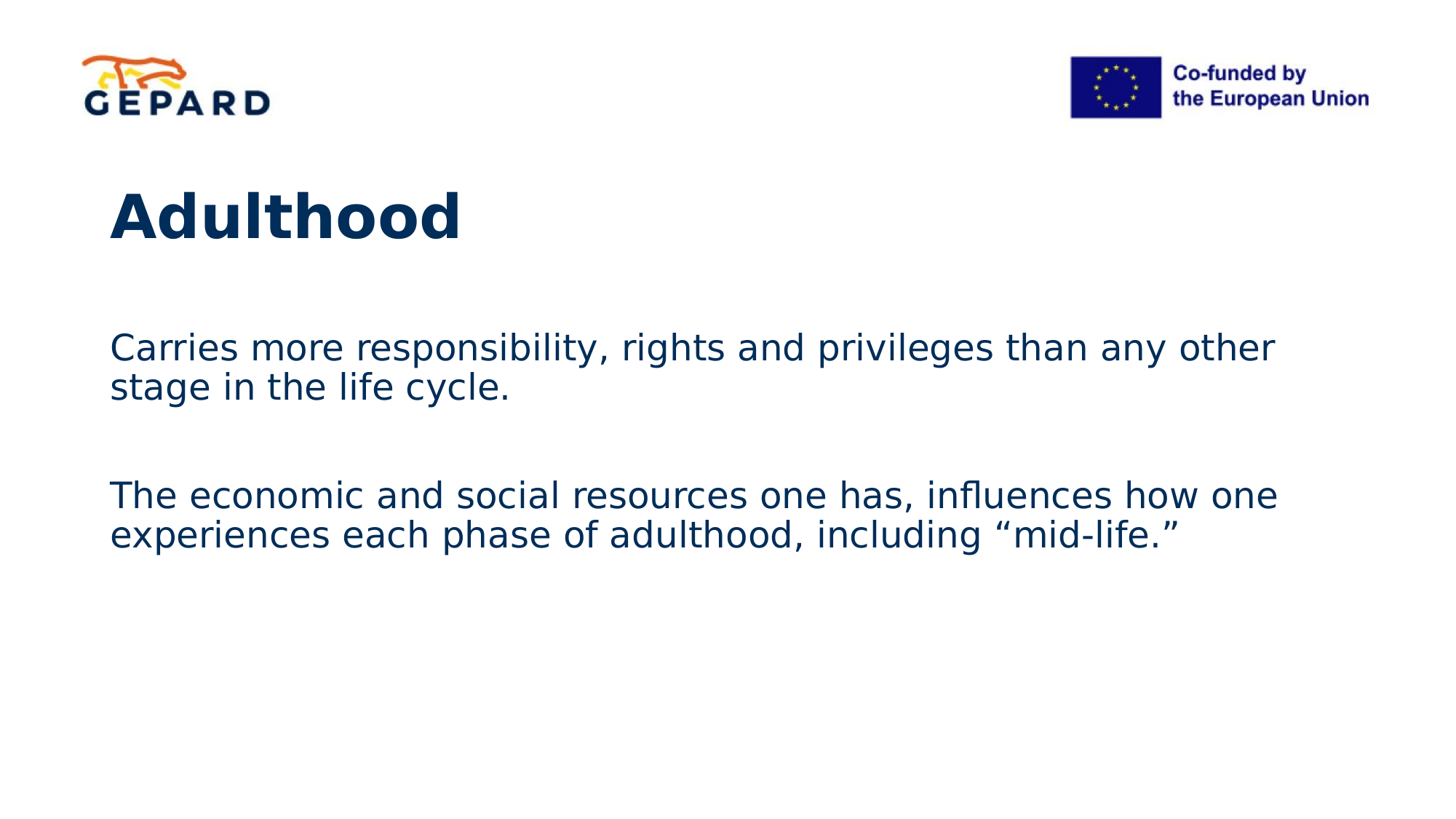

# Adulthood
Carries more responsibility, rights and privileges than any other stage in the life cycle.

The economic and social resources one has, influences how one experiences each phase of adulthood, including “mid-life.”